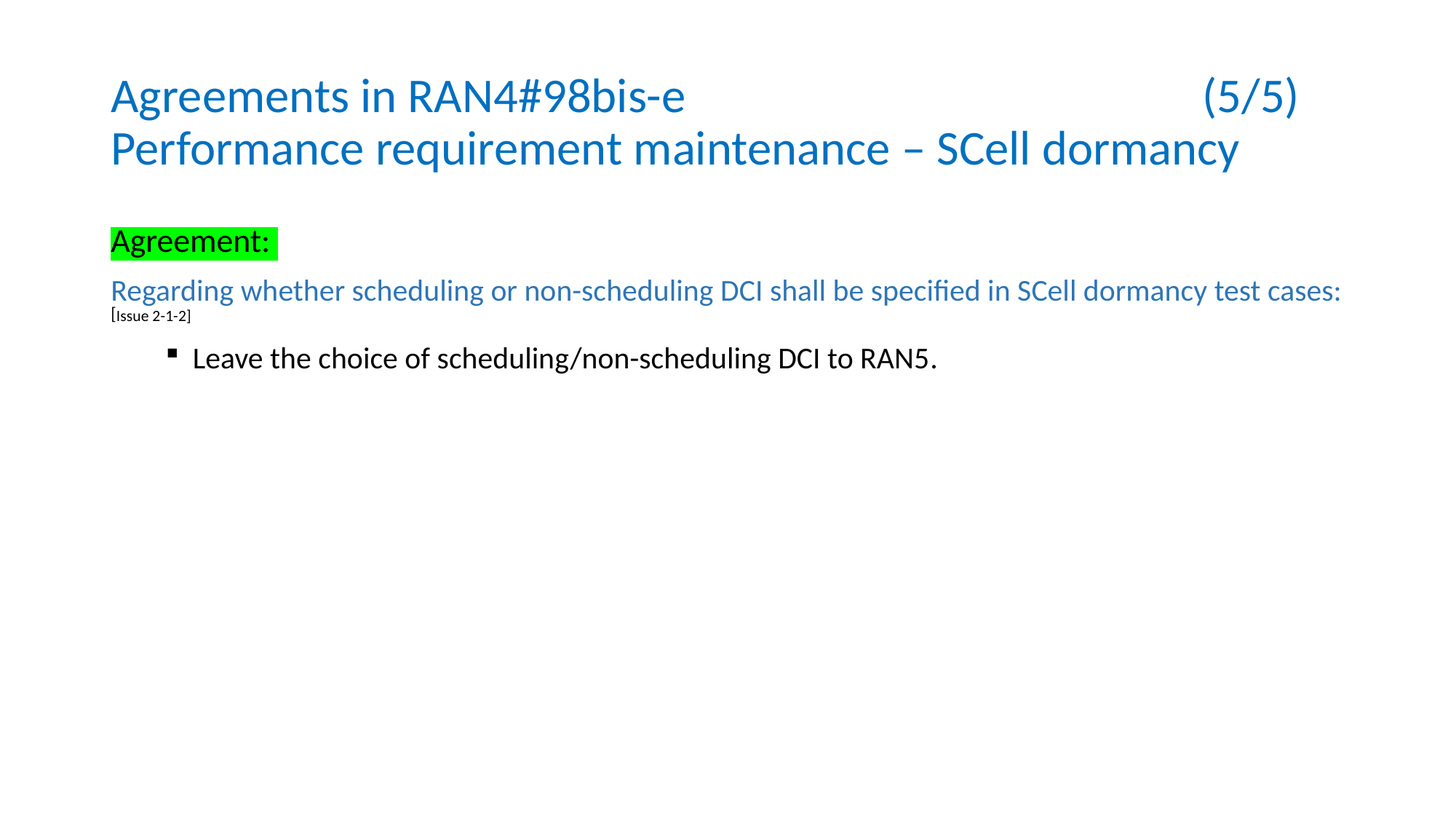

# Agreements in RAN4#98bis-e					(5/5) Performance requirement maintenance – SCell dormancy
Agreement:
Regarding whether scheduling or non-scheduling DCI shall be specified in SCell dormancy test cases: [Issue 2-1-2]
Leave the choice of scheduling/non-scheduling DCI to RAN5.